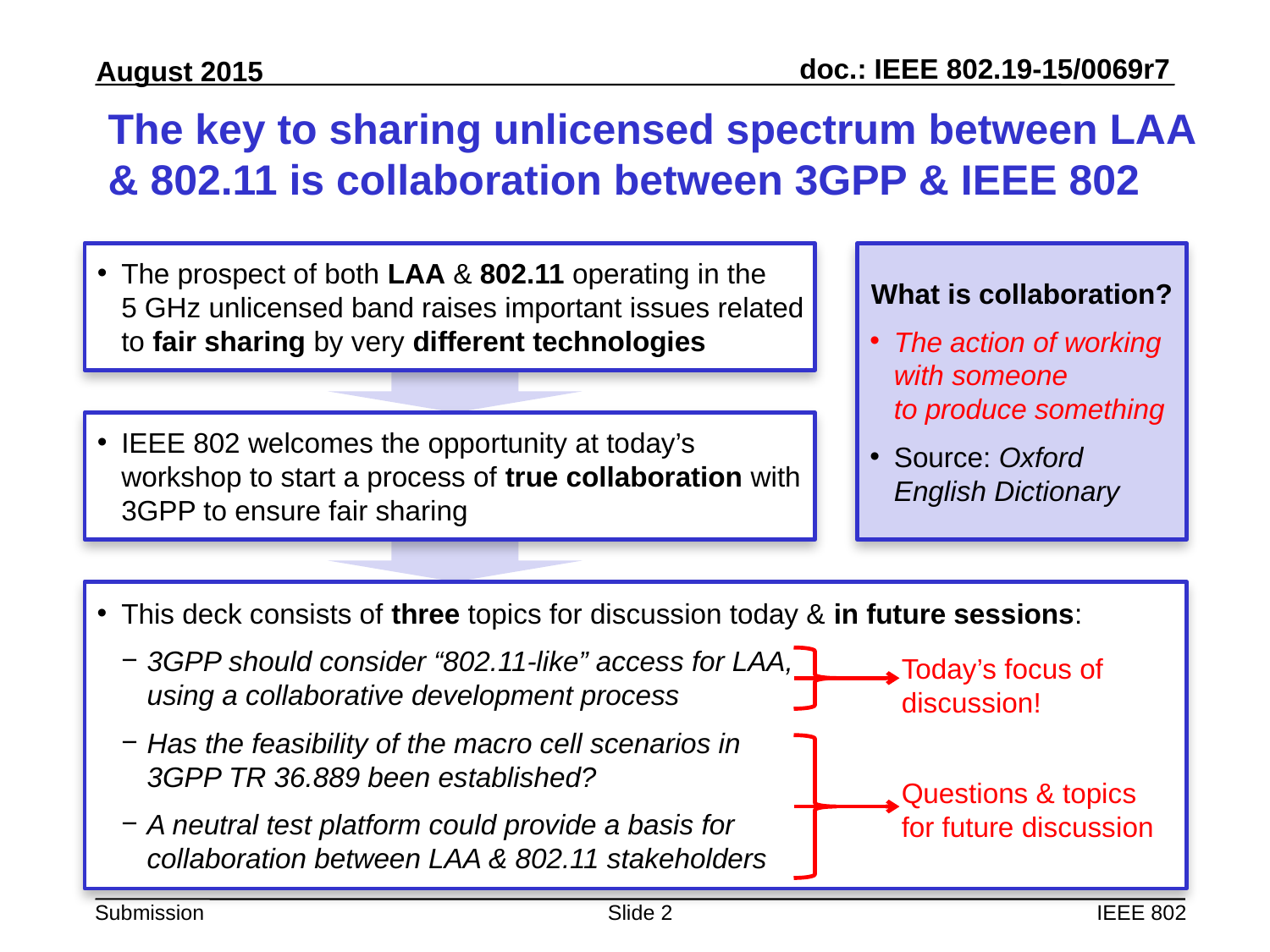

# The key to sharing unlicensed spectrum between LAA & 802.11 is collaboration between 3GPP & IEEE 802
The prospect of both LAA & 802.11 operating in the
5 GHz unlicensed band raises important issues related to fair sharing by very different technologies
What is collaboration?
The action of working with someone
to produce something
Source: Oxford English Dictionary

IEEE 802 welcomes the opportunity at today’s workshop to start a process of true collaboration with 3GPP to ensure fair sharing

This deck consists of three topics for discussion today & in future sessions:
3GPP should consider “802.11-like” access for LAA,
using a collaborative development process
Has the feasibility of the macro cell scenarios in
3GPP TR 36.889 been established?
A neutral test platform could provide a basis for
collaboration between LAA & 802.11 stakeholders

Today’s focus of discussion!
Questions & topics for future discussion

Slide 2
IEEE 802